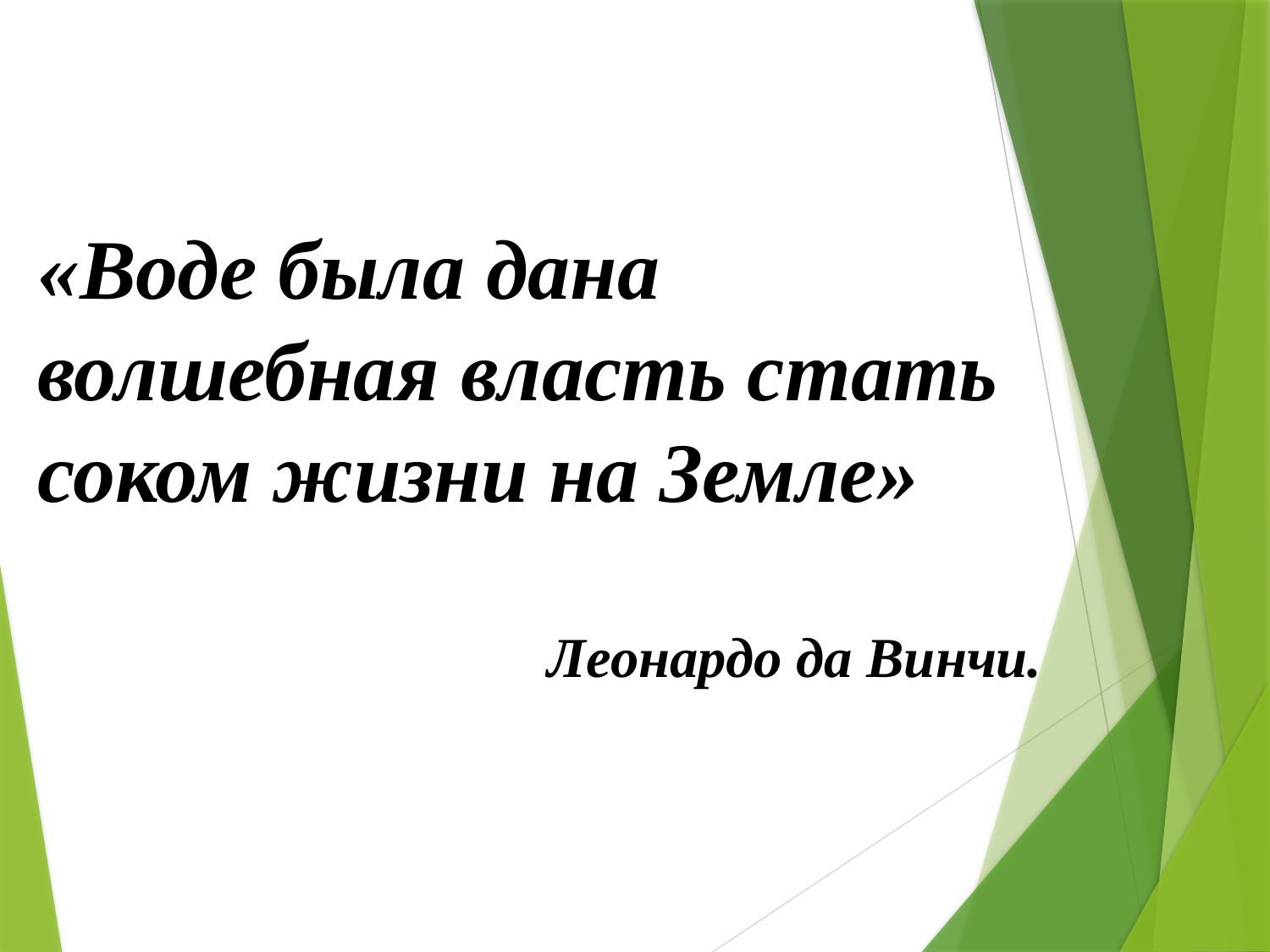

«Воде была дана волшебная власть стать соком жизни на Земле»
Леонардо да Винчи.